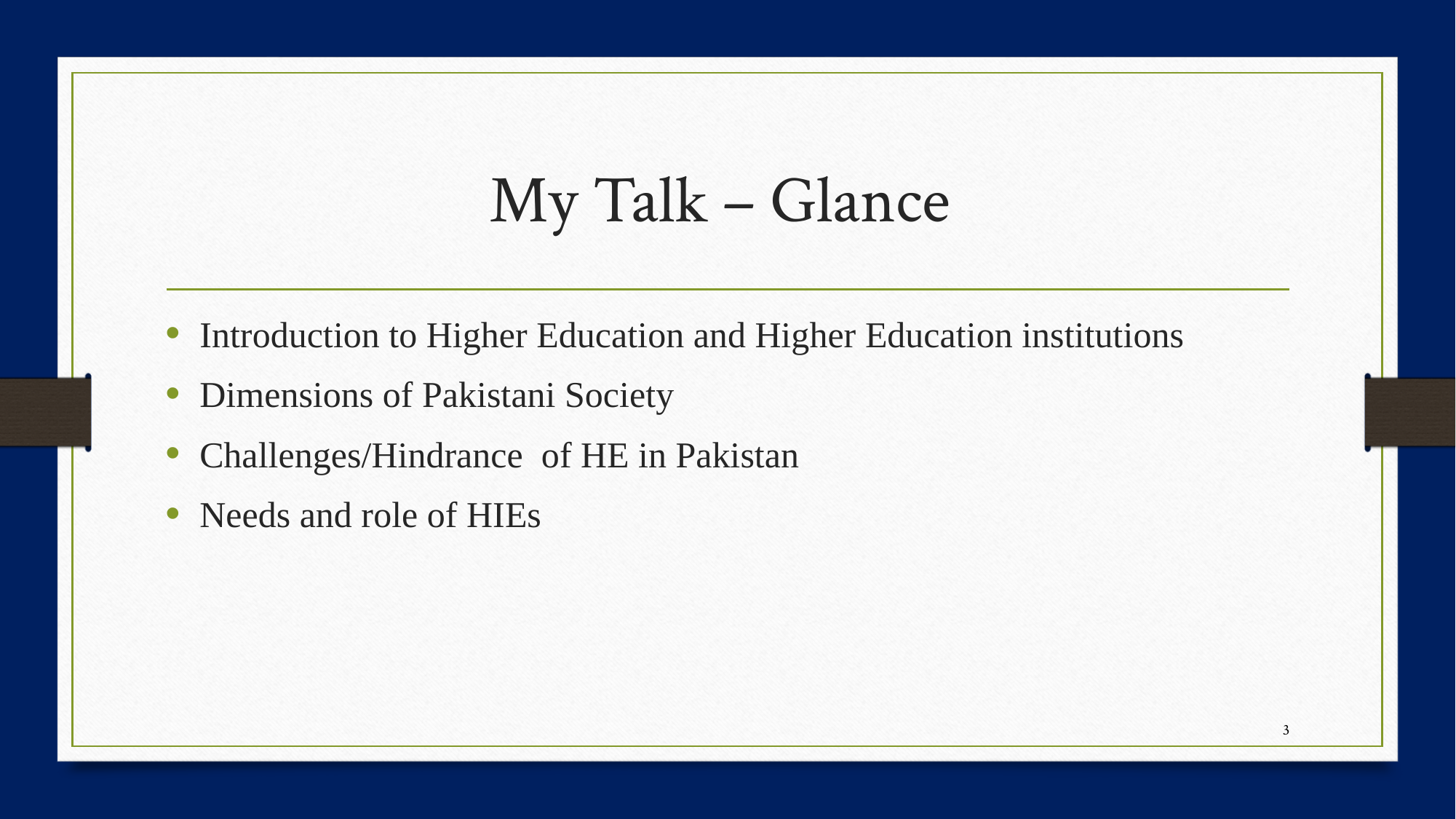

# My Talk – Glance
Introduction to Higher Education and Higher Education institutions
Dimensions of Pakistani Society
Challenges/Hindrance  of HE in Pakistan
Needs and role of HIEs

3